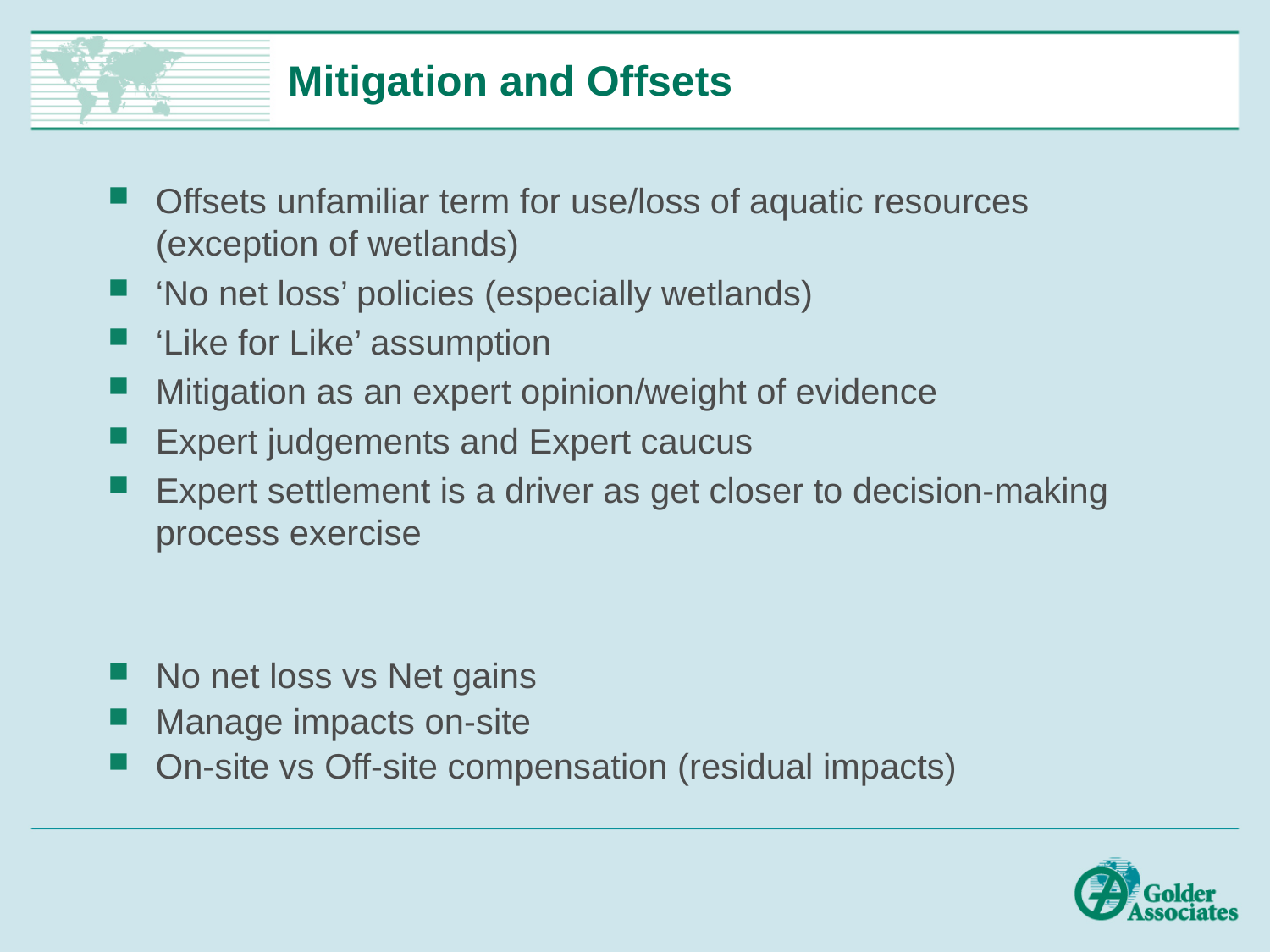

# Mitigation and Offsets
Offsets unfamiliar term for use/loss of aquatic resources (exception of wetlands)
‘No net loss’ policies (especially wetlands)
‘Like for Like’ assumption
Mitigation as an expert opinion/weight of evidence
Expert judgements and Expert caucus
Expert settlement is a driver as get closer to decision-making process exercise

No net loss vs Net gains
Manage impacts on-site
On-site vs Off-site compensation (residual impacts)